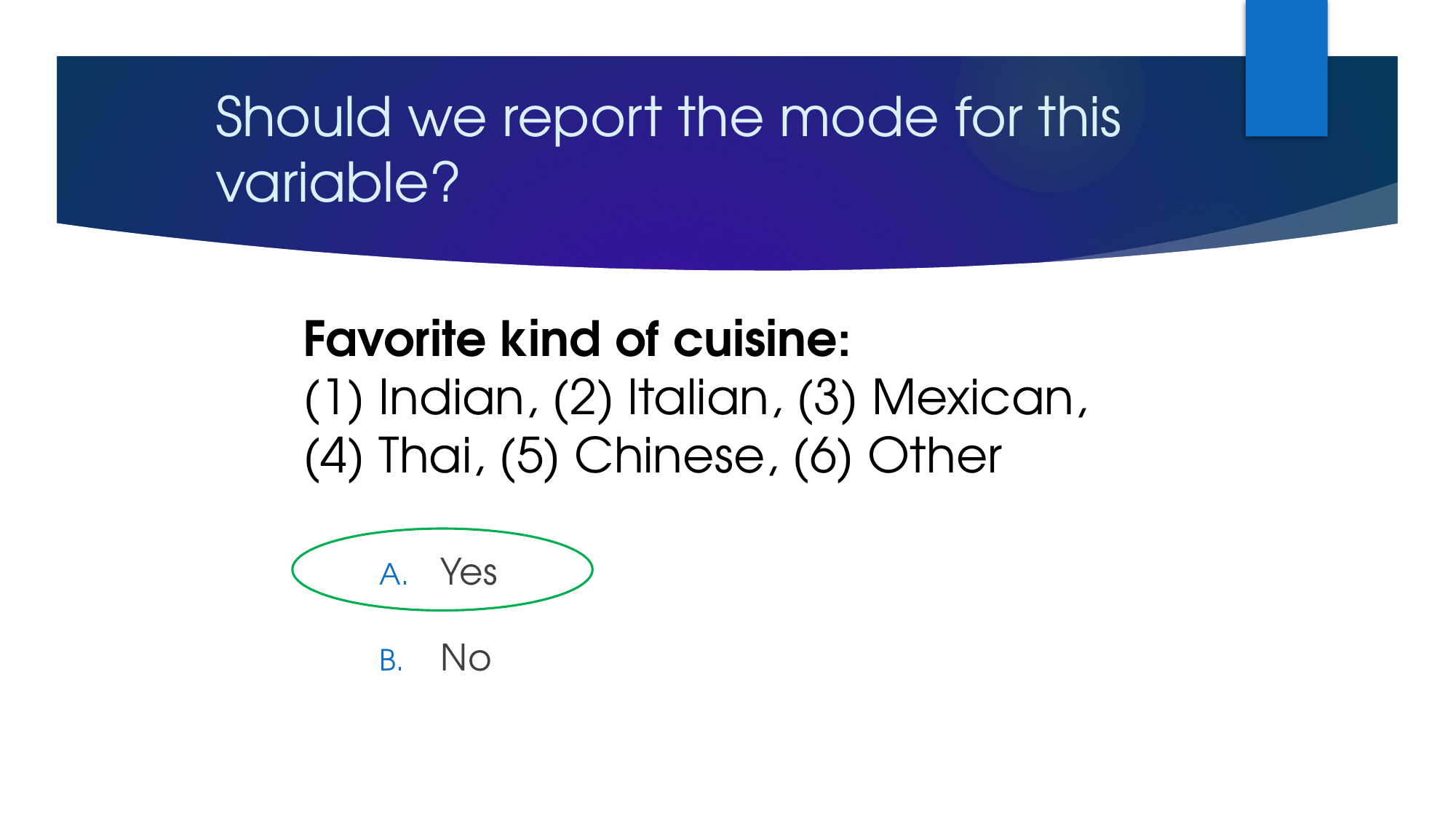

# Should we report the mode for this variable?
Favorite kind of cuisine:
(1) Indian, (2) Italian, (3) Mexican, (4) Thai, (5) Chinese, (6) Other

Yes
No